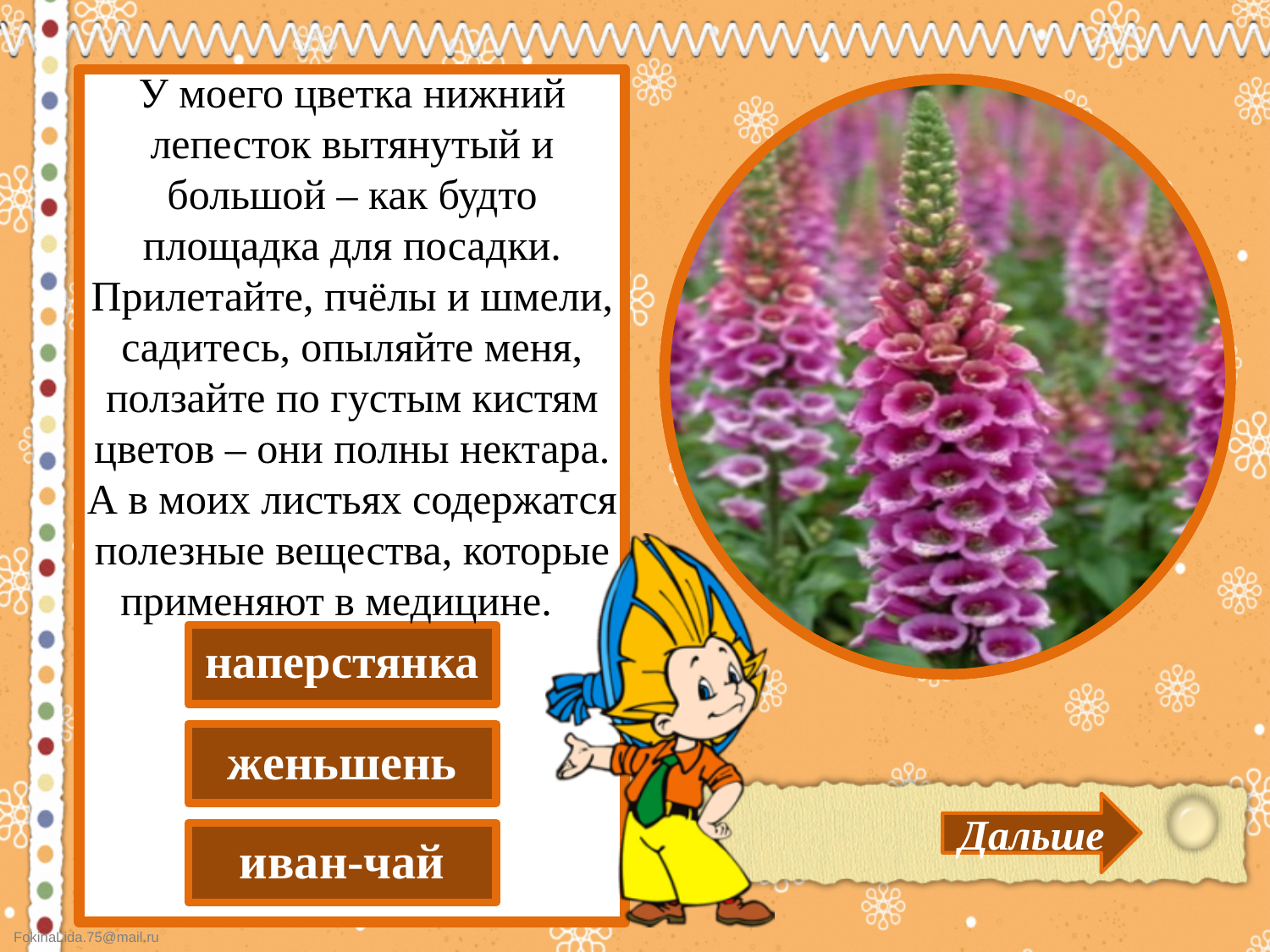

У моего цветка нижний лепесток вытянутый и большой – как будто площадка для посадки. Прилетайте, пчёлы и шмели, садитесь, опыляйте меня, ползайте по густым кистям цветов – они полны нектара. А в моих листьях содержатся полезные вещества, которые применяют в медицине.

наперстянка
женьшень
Дальше
иван-чай